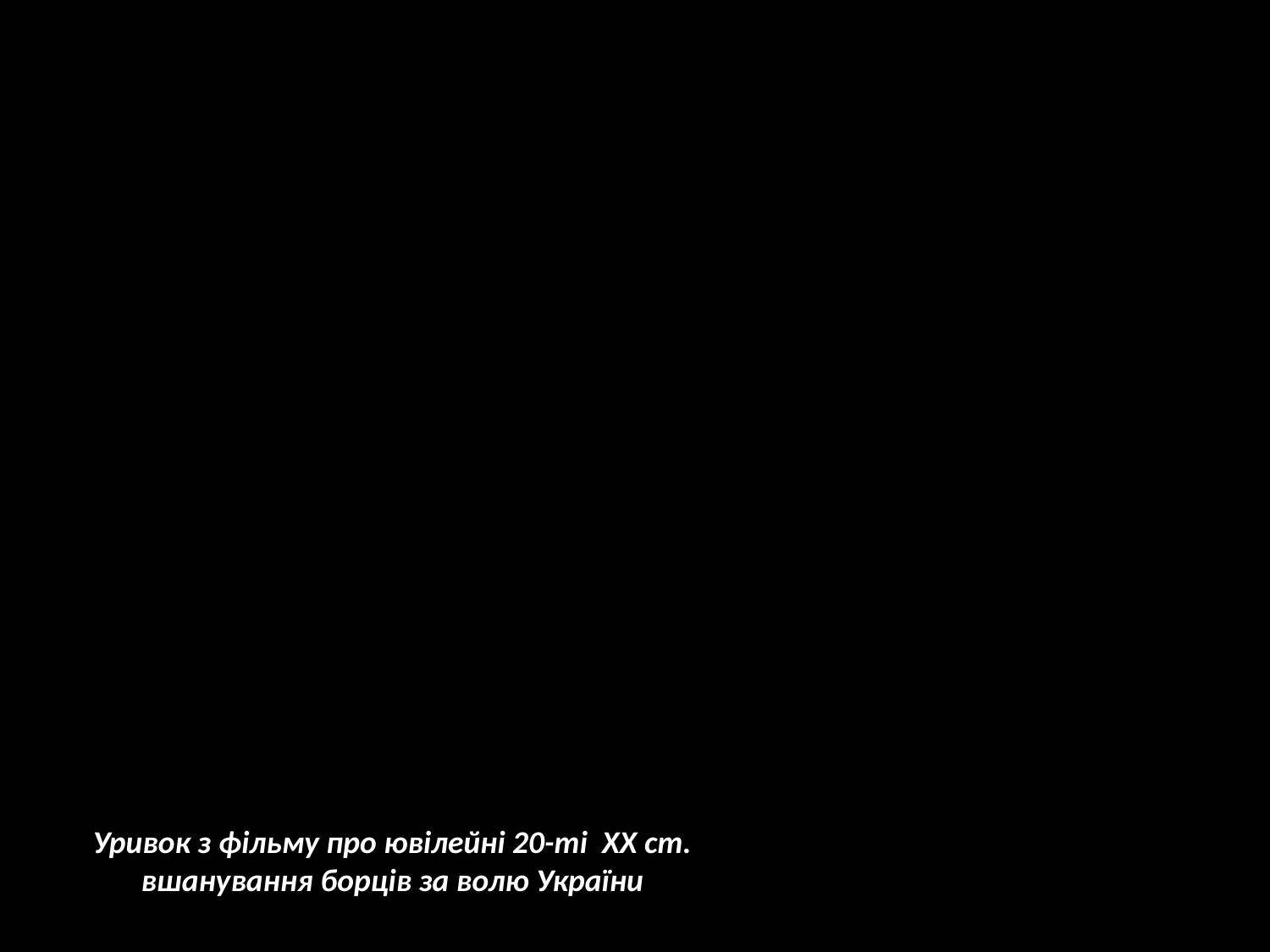

Уривок з фільму про ювілейні 20-ті  XX ст. вшанування борців за волю України